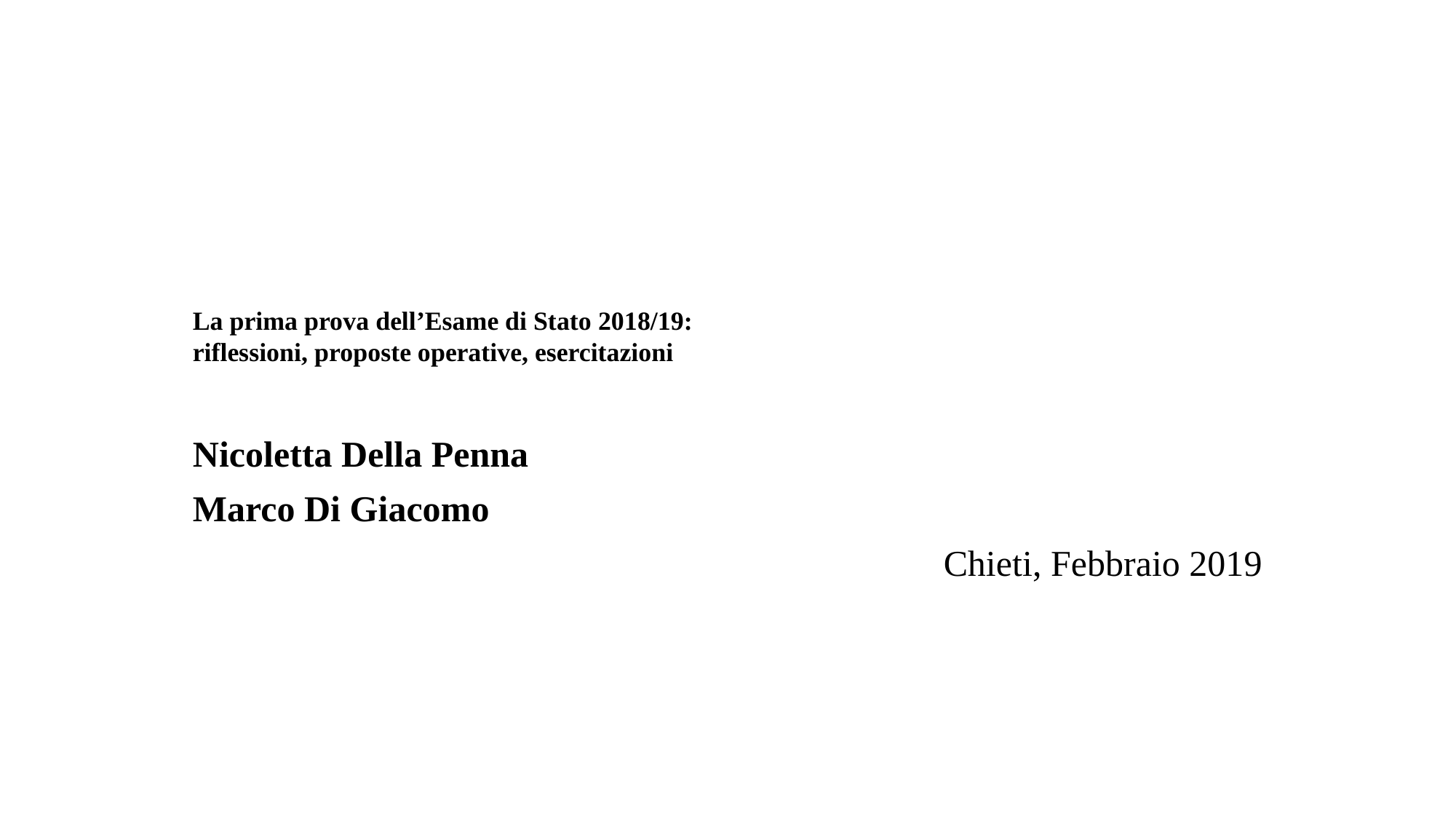

# La prima prova dell’Esame di Stato 2018/19: riflessioni, proposte operative, esercitazioni
Nicoletta Della Penna
Marco Di Giacomo
Chieti, Febbraio 2019